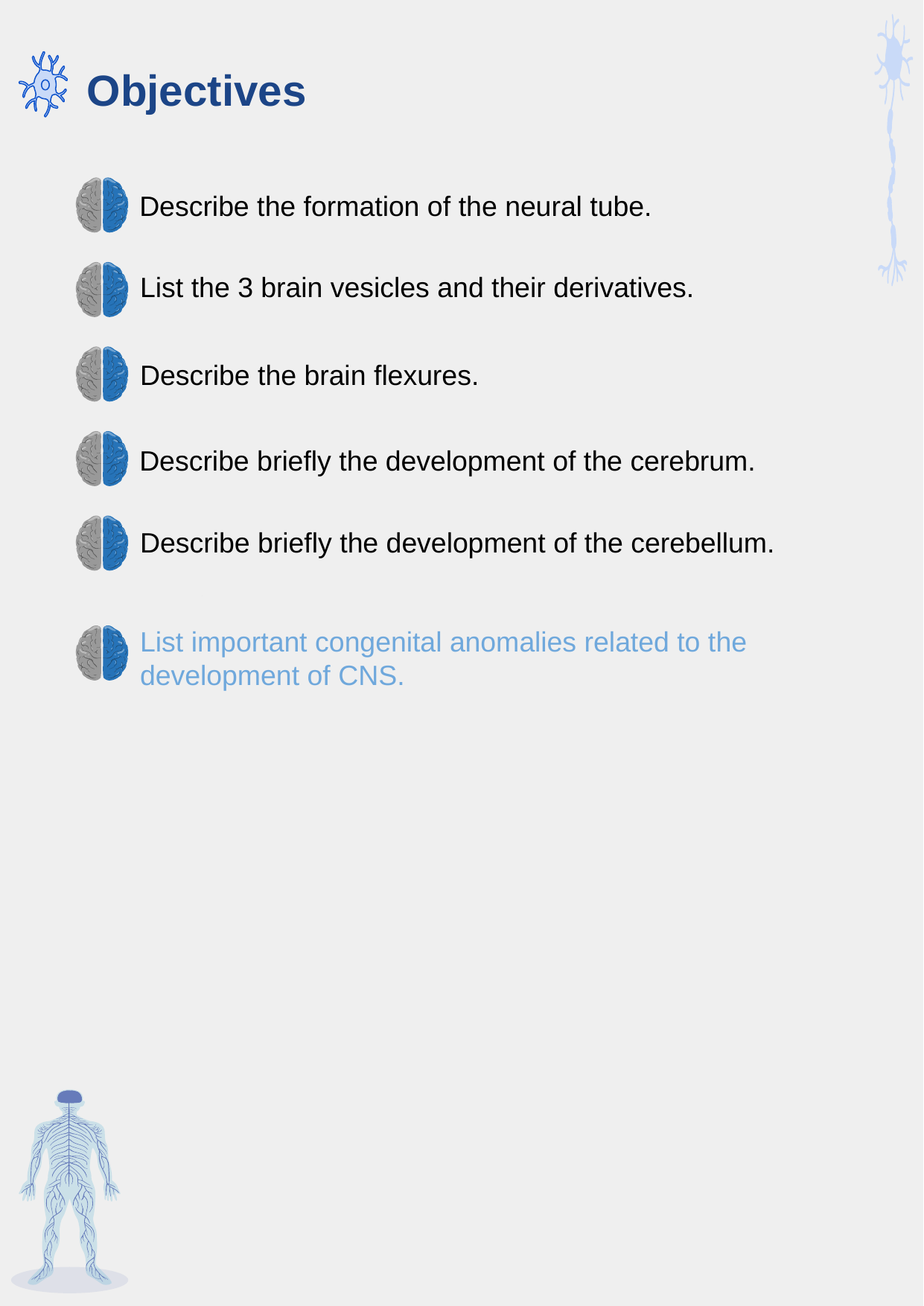

Objectives

Describe the formation of the neural tube.
List the 3 brain vesicles and their derivatives.

Describe the brain flexures.

Describe briefly the development of the cerebrum.
Describe briefly the development of the cerebellum.

List important congenital anomalies related to the development of CNS.